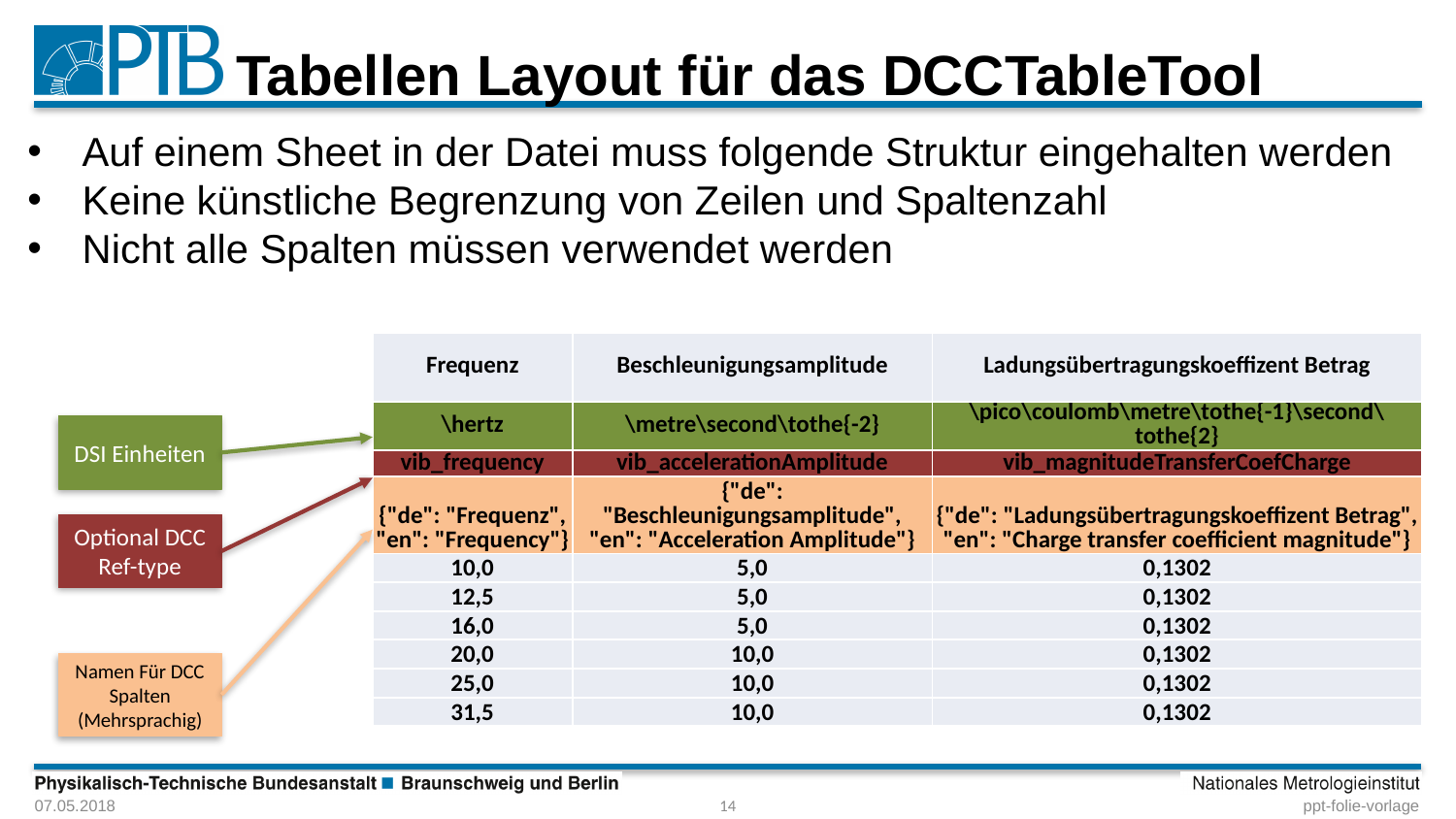

# Tabellen Layout für das DCCTableTool
Auf einem Sheet in der Datei muss folgende Struktur eingehalten werden
Keine künstliche Begrenzung von Zeilen und Spaltenzahl
Nicht alle Spalten müssen verwendet werden
| Frequenz | Beschleunigungsamplitude | Ladungsübertragungskoeffizent Betrag |
| --- | --- | --- |
| \hertz | \metre\second\tothe{-2} | \pico\coulomb\metre\tothe{-1}\second\tothe{2} |
| vib\_frequency | vib\_accelerationAmplitude | vib\_magnitudeTransferCoefCharge |
| {"de": "Frequenz", "en": "Frequency"} | {"de": "Beschleunigungsamplitude", "en": "Acceleration Amplitude"} | {"de": "Ladungsübertragungskoeffizent Betrag", "en": "Charge transfer coefficient magnitude"} |
| 10,0 | 5,0 | 0,1302 |
| 12,5 | 5,0 | 0,1302 |
| 16,0 | 5,0 | 0,1302 |
| 20,0 | 10,0 | 0,1302 |
| 25,0 | 10,0 | 0,1302 |
| 31,5 | 10,0 | 0,1302 |
DSI Einheiten
Optional DCC
Ref-type
Namen Für DCC
Spalten (Mehrsprachig)
07.05.2018
14
ppt-folie-vorlage